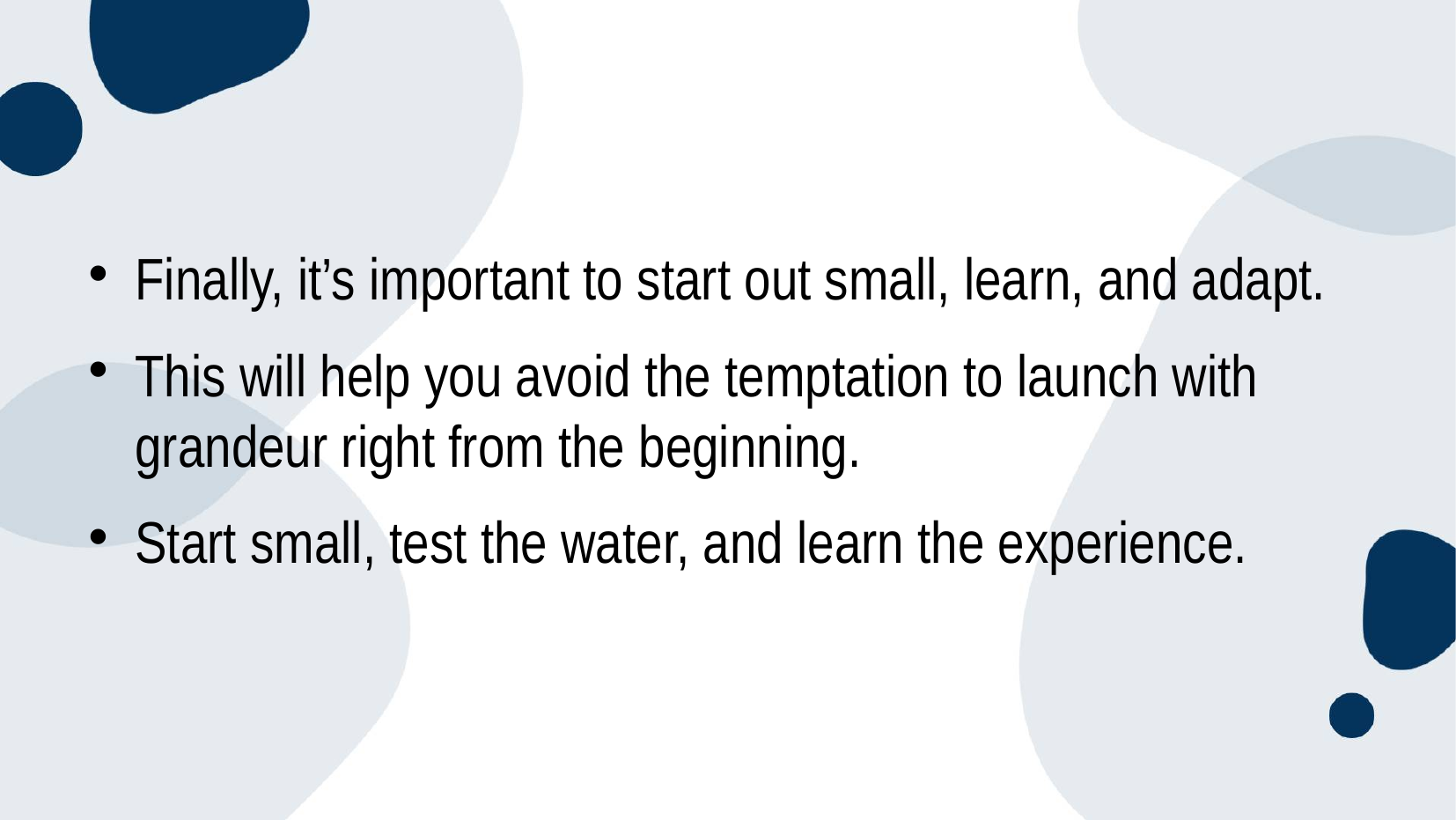

#
Finally, it’s important to start out small, learn, and adapt.
This will help you avoid the temptation to launch with grandeur right from the beginning.
Start small, test the water, and learn the experience.